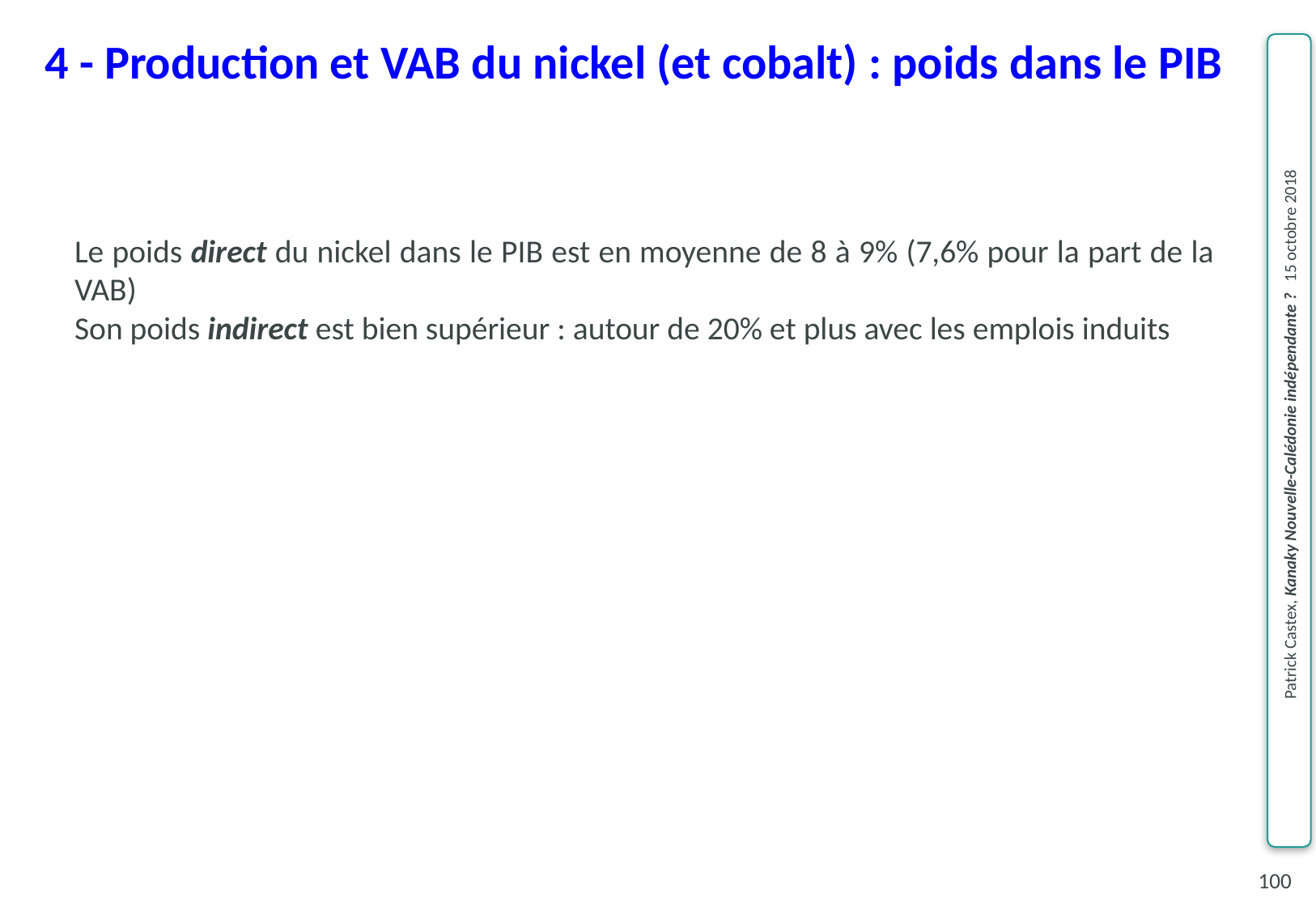

4 - Production et VAB du nickel (et cobalt) : poids dans le PIB

Le poids direct du nickel dans le PIB est en moyenne de 8 à 9% (7,6% pour la part de la VAB)
Son poids indirect est bien supérieur : autour de 20% et plus avec les emplois induits